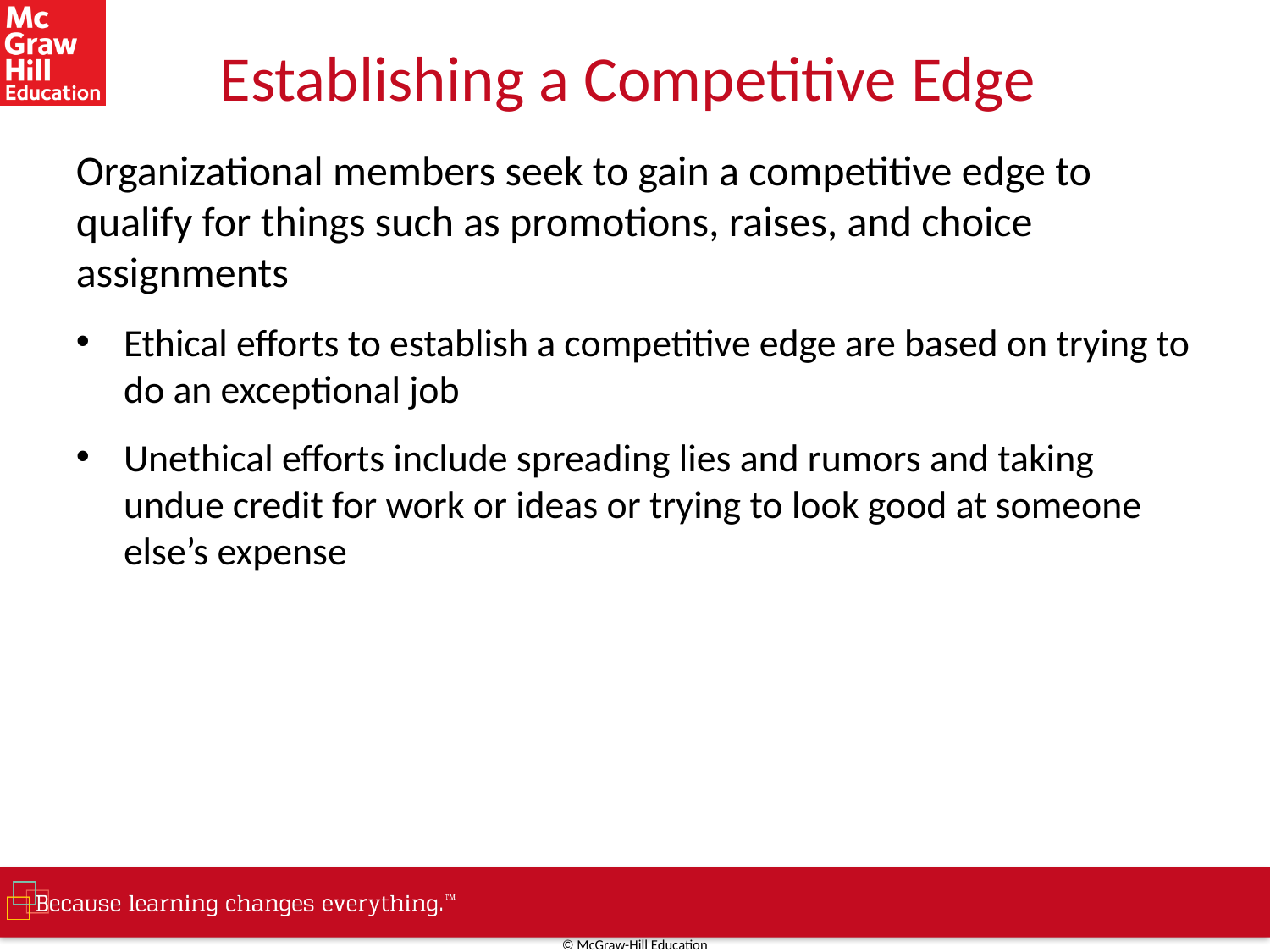

# Establishing a Competitive Edge
Organizational members seek to gain a competitive edge to qualify for things such as promotions, raises, and choice assignments
Ethical efforts to establish a competitive edge are based on trying to do an exceptional job
Unethical efforts include spreading lies and rumors and taking undue credit for work or ideas or trying to look good at someone else’s expense